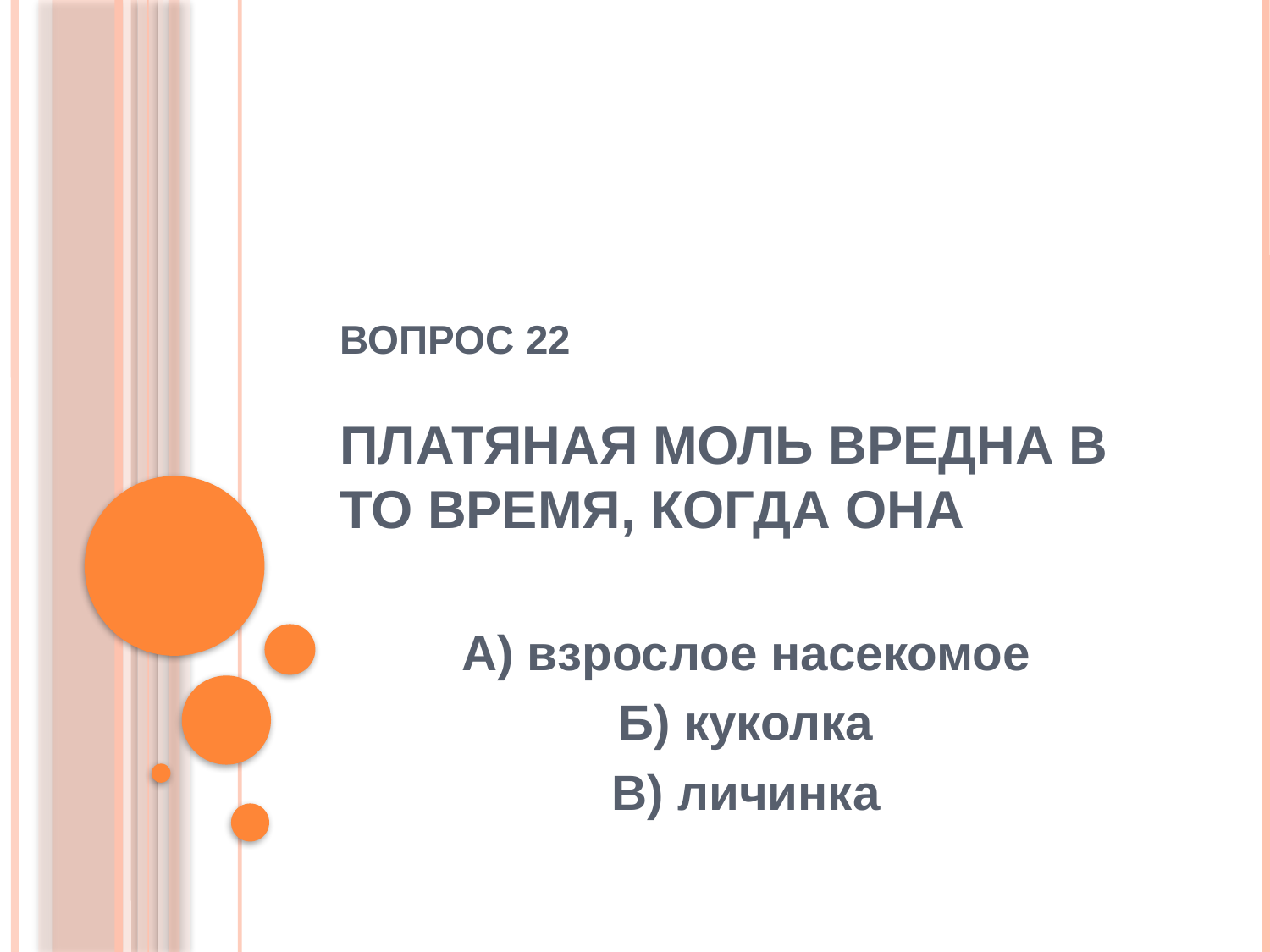

# Вопрос 22 Платяная моль вредна в то время, когда она
А) взрослое насекомое
Б) куколка
В) личинка